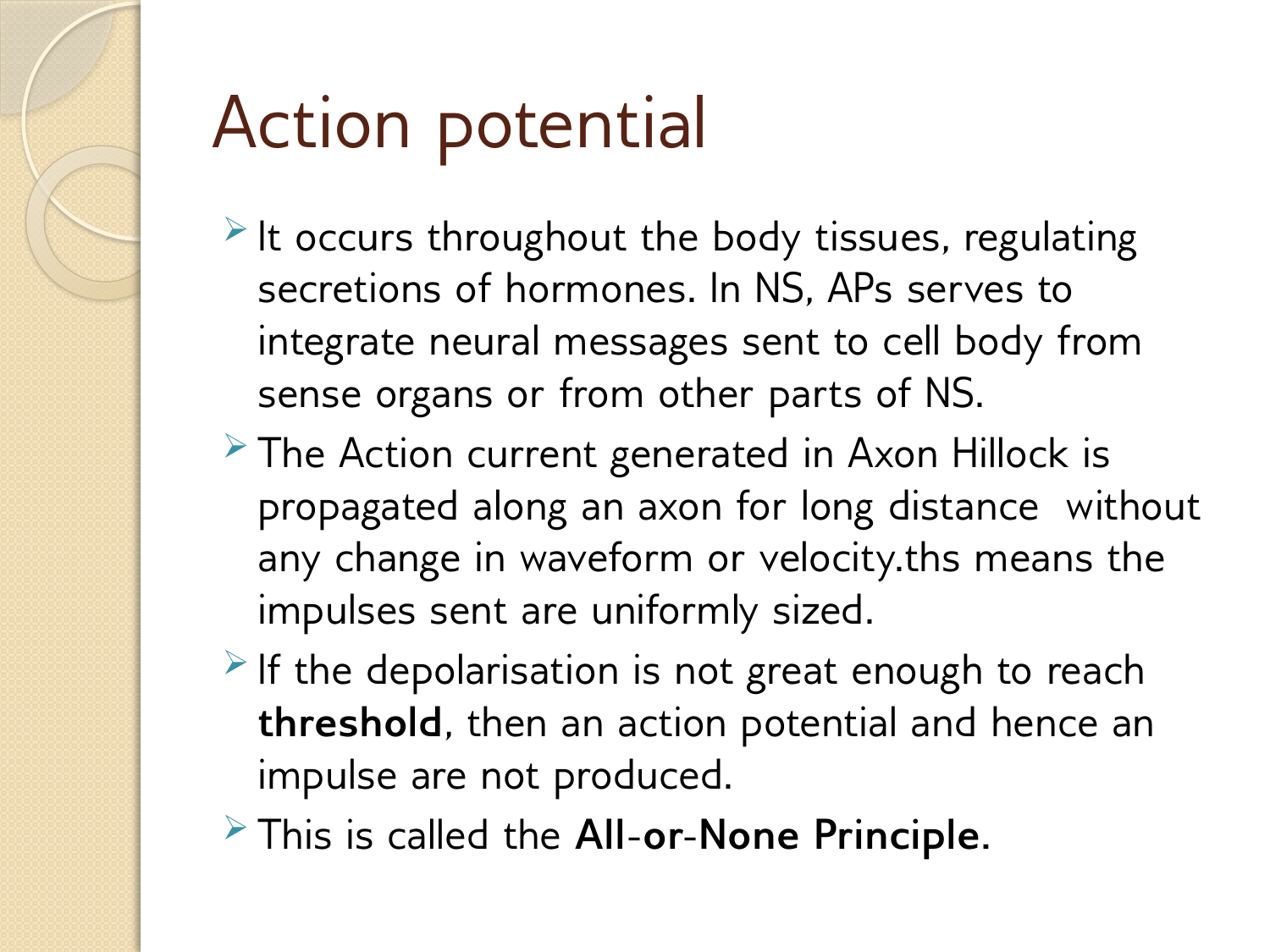

# Action potential
It occurs throughout the body tissues, regulating secretions of hormones. In NS, APs serves to integrate neural messages sent to cell body from sense organs or from other parts of NS.
The Action current generated in Axon Hillock is propagated along an axon for long distance  without any change in waveform or velocity.ths means the impulses sent are uniformly sized.
If the depolarisation is not great enough to reach threshold, then an action potential and hence an impulse are not produced.
This is called the All-or-None Principle.